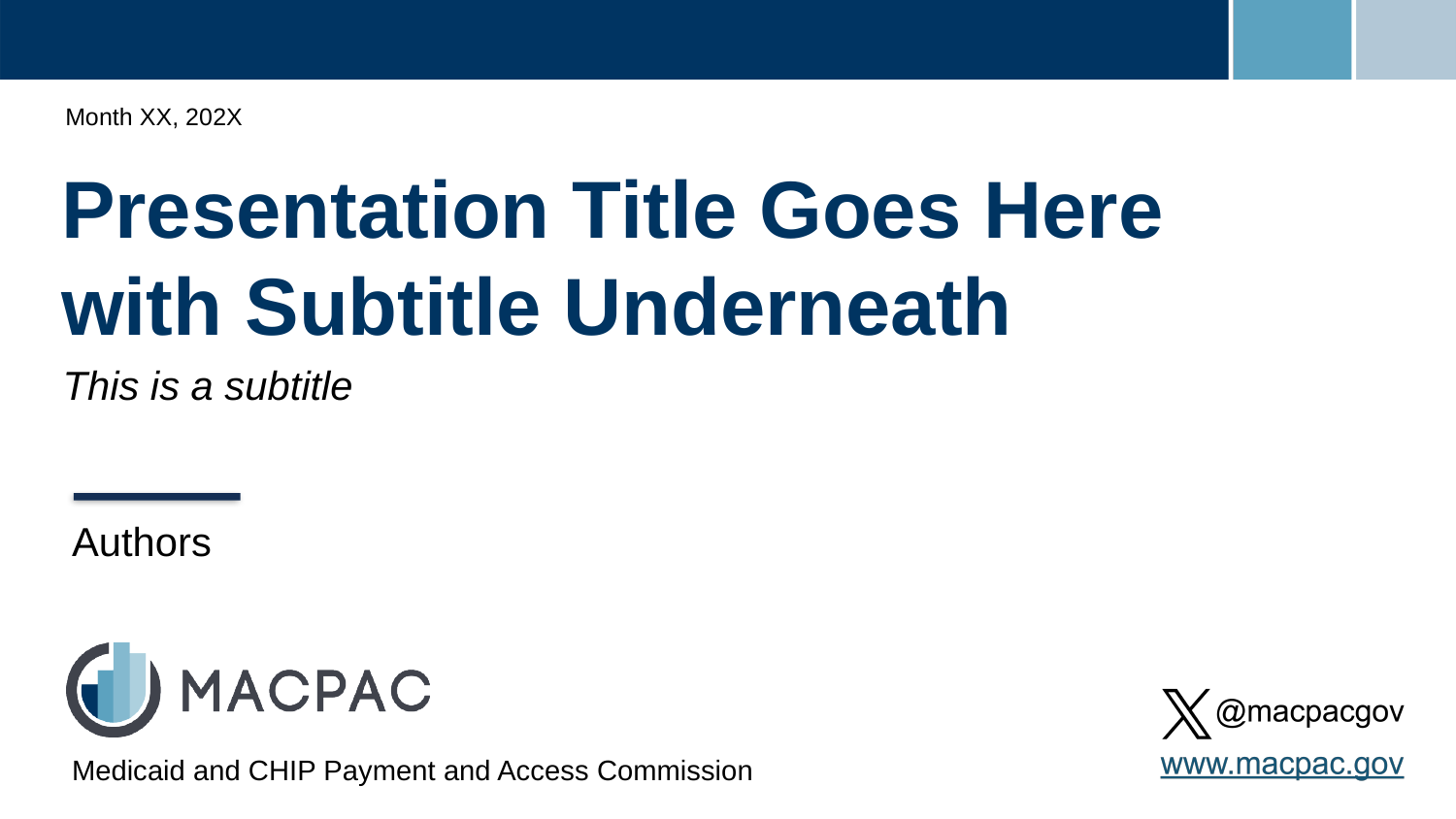

Month XX, 202X
# Presentation Title Goes Here with Subtitle Underneath
This is a subtitle

Authors